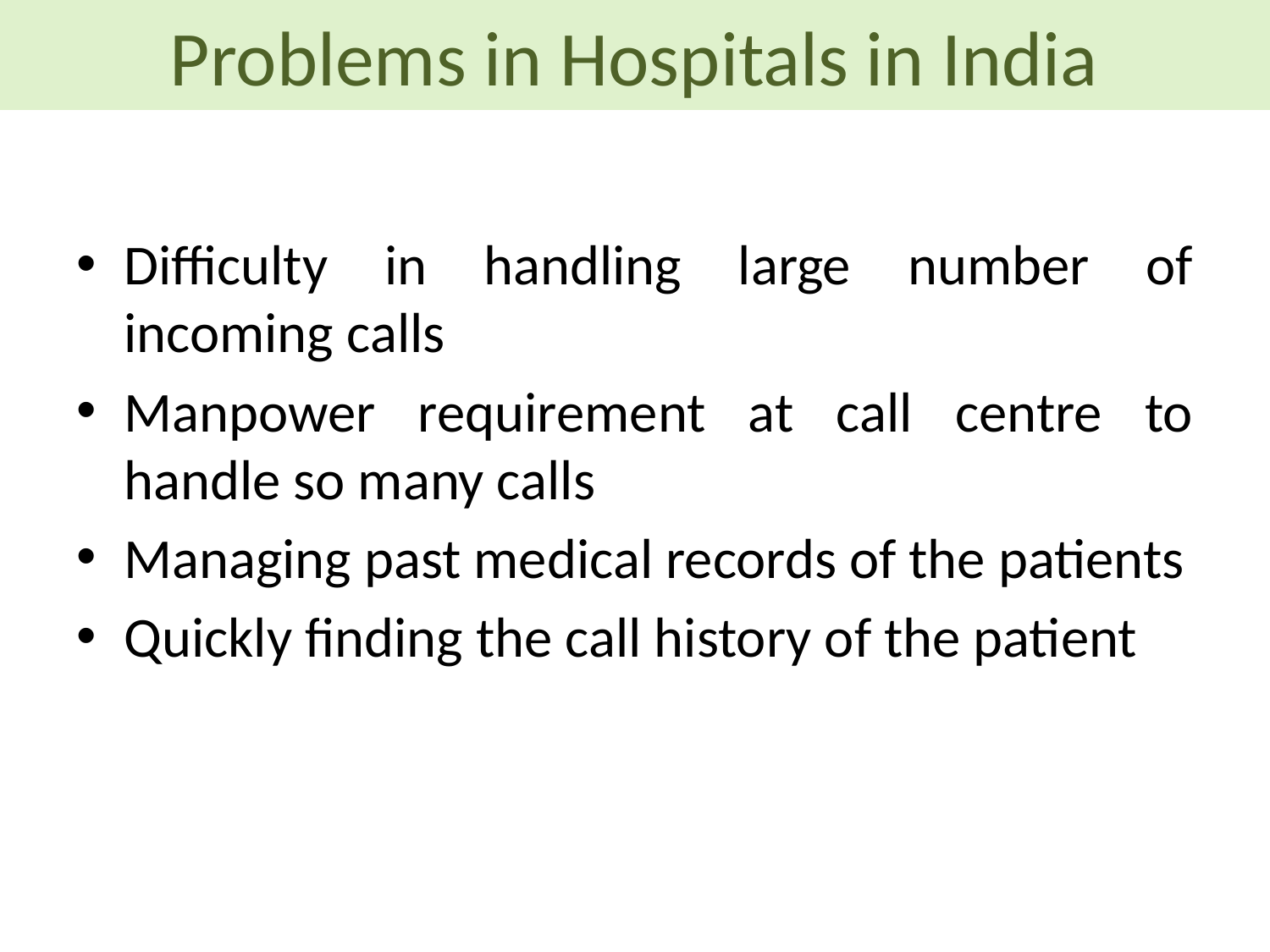

Problems in Hospitals in India
Difficulty in handling large number of incoming calls
Manpower requirement at call centre to handle so many calls
Managing past medical records of the patients
Quickly finding the call history of the patient